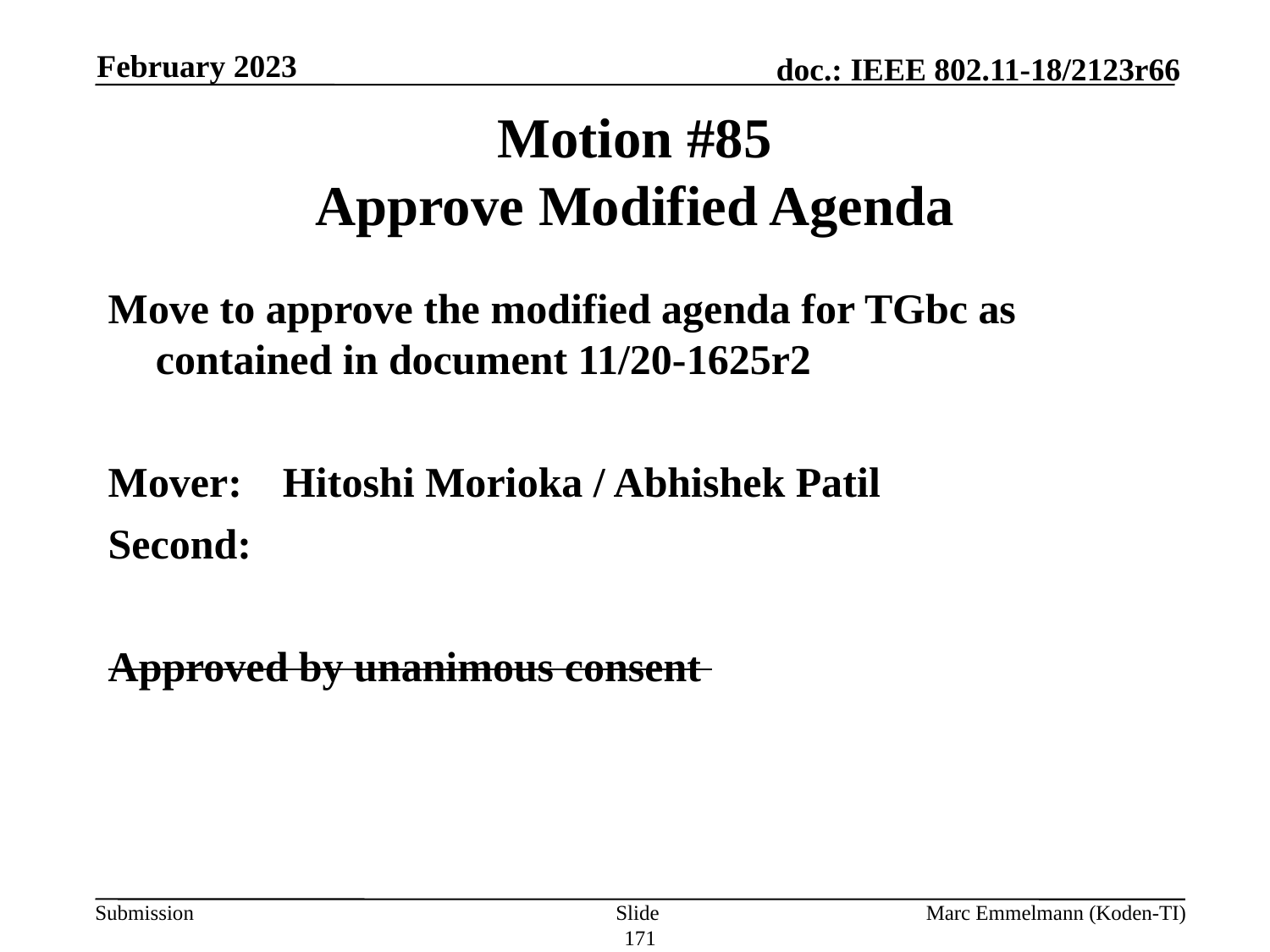

February 2023
# Motion #85 Approve Modified Agenda
Move to approve the modified agenda for TGbc as contained in document 11/20-1625r2

Mover:	Hitoshi Morioka / Abhishek Patil
Second:

Approved by unanimous consent
Slide 171
Marc Emmelmann (Koden-TI)